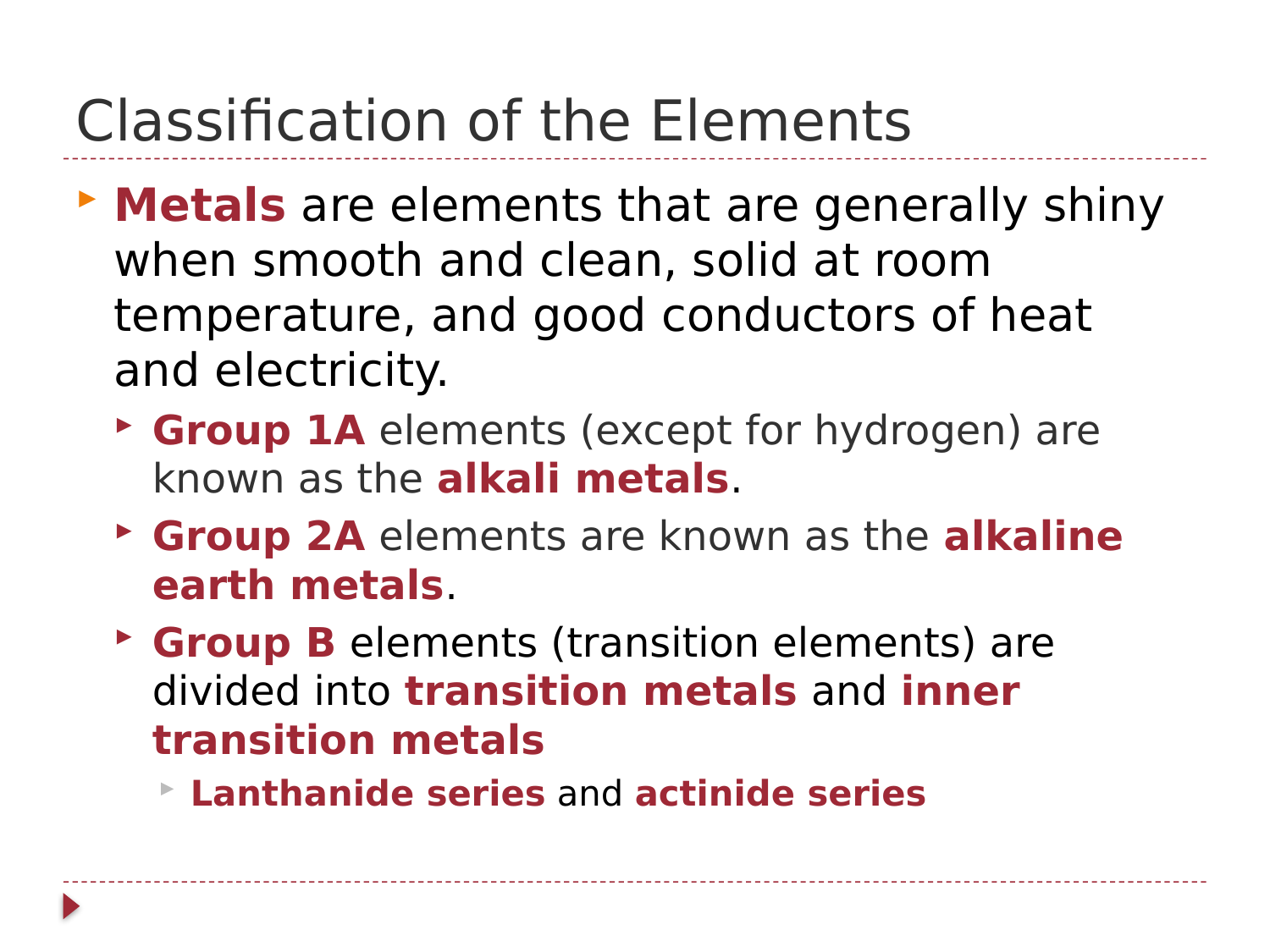

# Classification of the Elements
Metals are elements that are generally shiny when smooth and clean, solid at room temperature, and good conductors of heat and electricity.
Group 1A elements (except for hydrogen) are known as the alkali metals.
Group 2A elements are known as the alkaline earth metals.
Group B elements (transition elements) are divided into transition metals and inner transition metals
Lanthanide series and actinide series